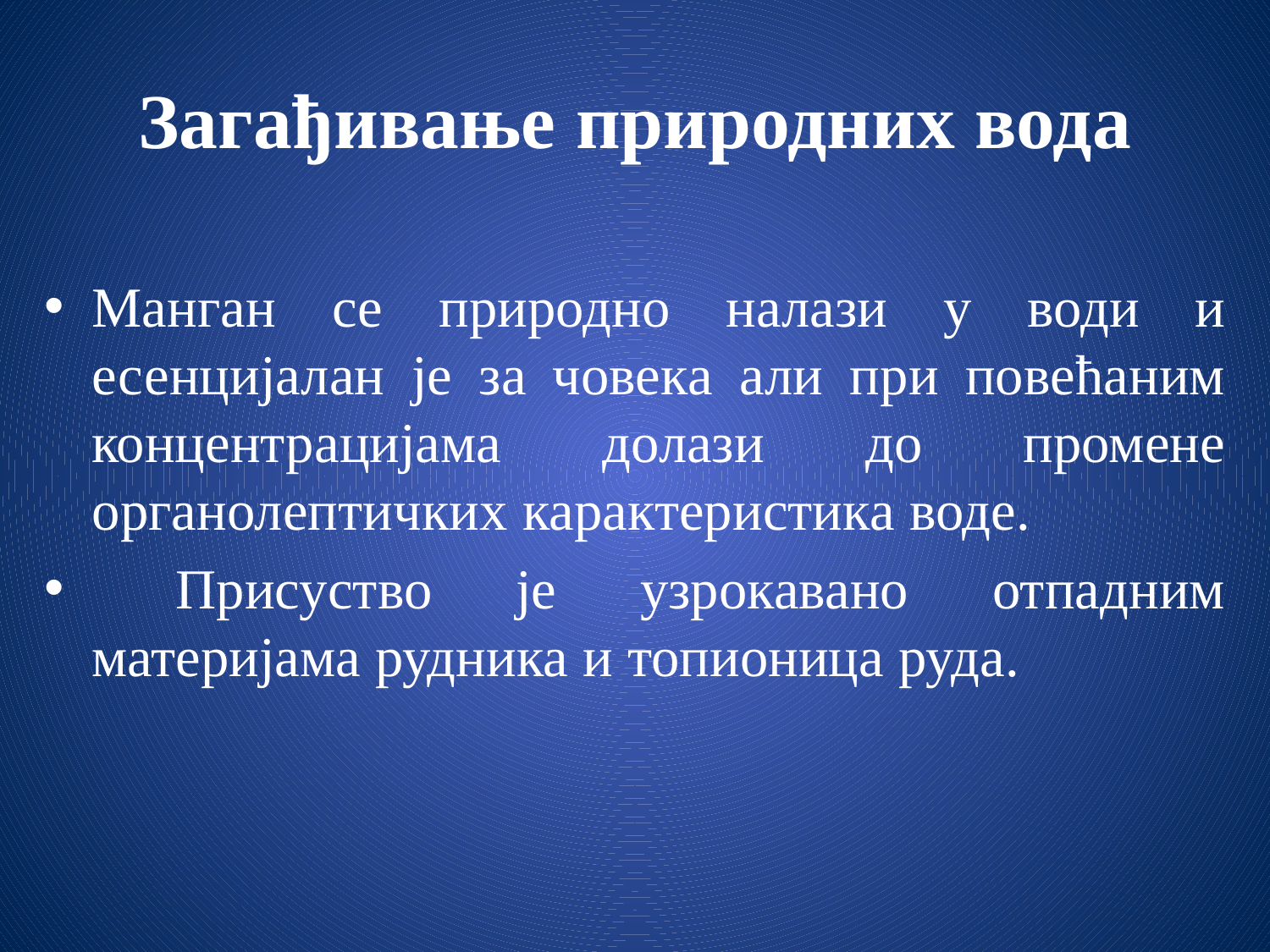

# Загађивање природних вода
Манган се природно налази у води и есенцијалан је за човека али при повећаним концентрацијама долази до промене органолептичких карактеристика воде.
 Присуство је узрокавано отпадним материјама рудника и топионица руда.